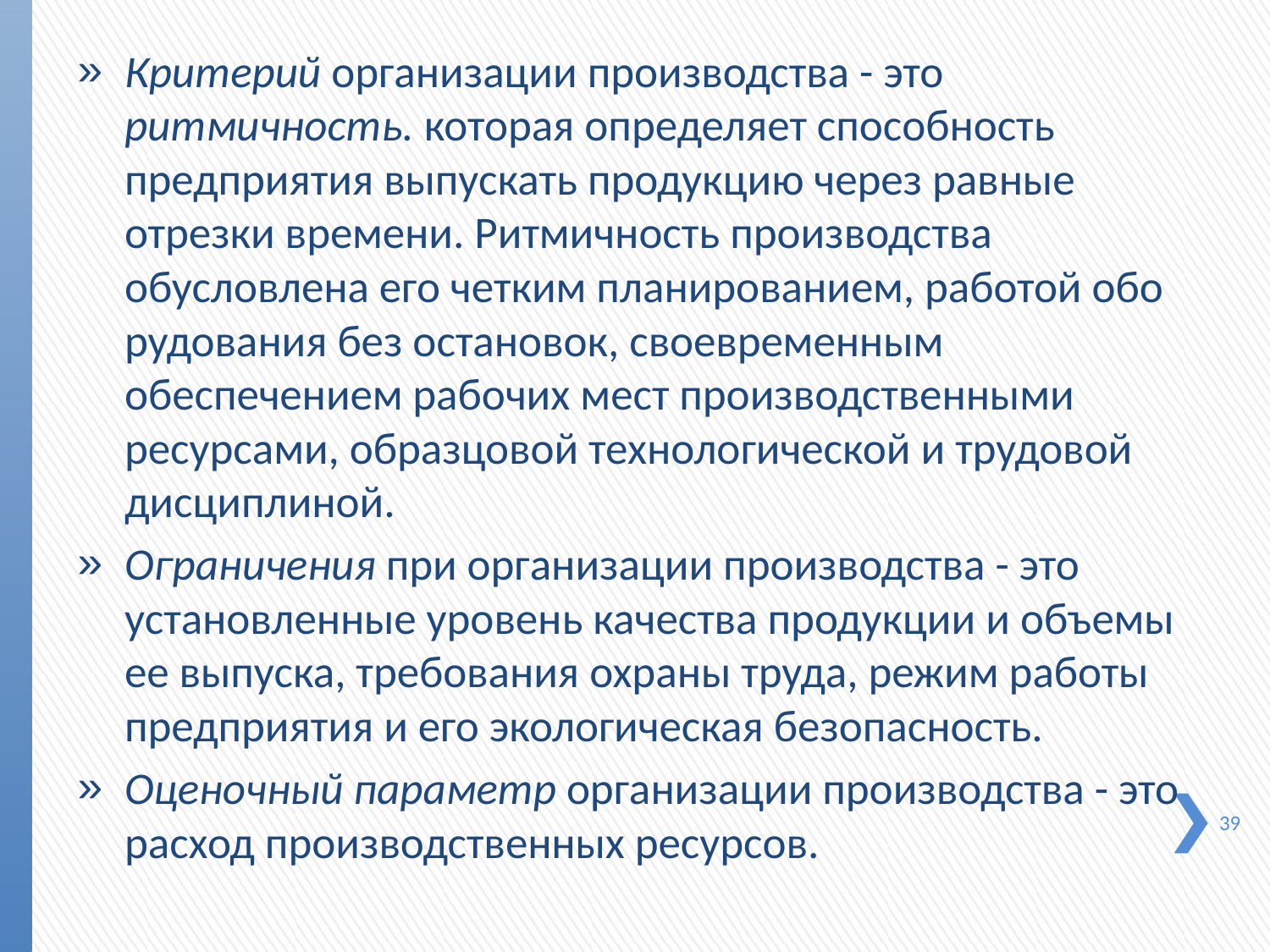

Критерий организации производства - это ритмичность. которая определяет способность предприятия выпускать про­дукцию через равные отрезки времени. Ритмичность произ­водства обусловлена его четким планированием, работой обо­рудования без остановок, своевременным обеспечением рабо­чих мест производственными ресурсами, образцовой техноло­гической и трудовой дисциплиной.
Ограничения при организации производства - это установ­ленные уровень качества продукции и объемы ее выпуска, требования охраны труда, режим работы предприятия и его экологическая безопасность.
Оценочный параметр организации производства - это рас­ход производственных ресурсов.

39